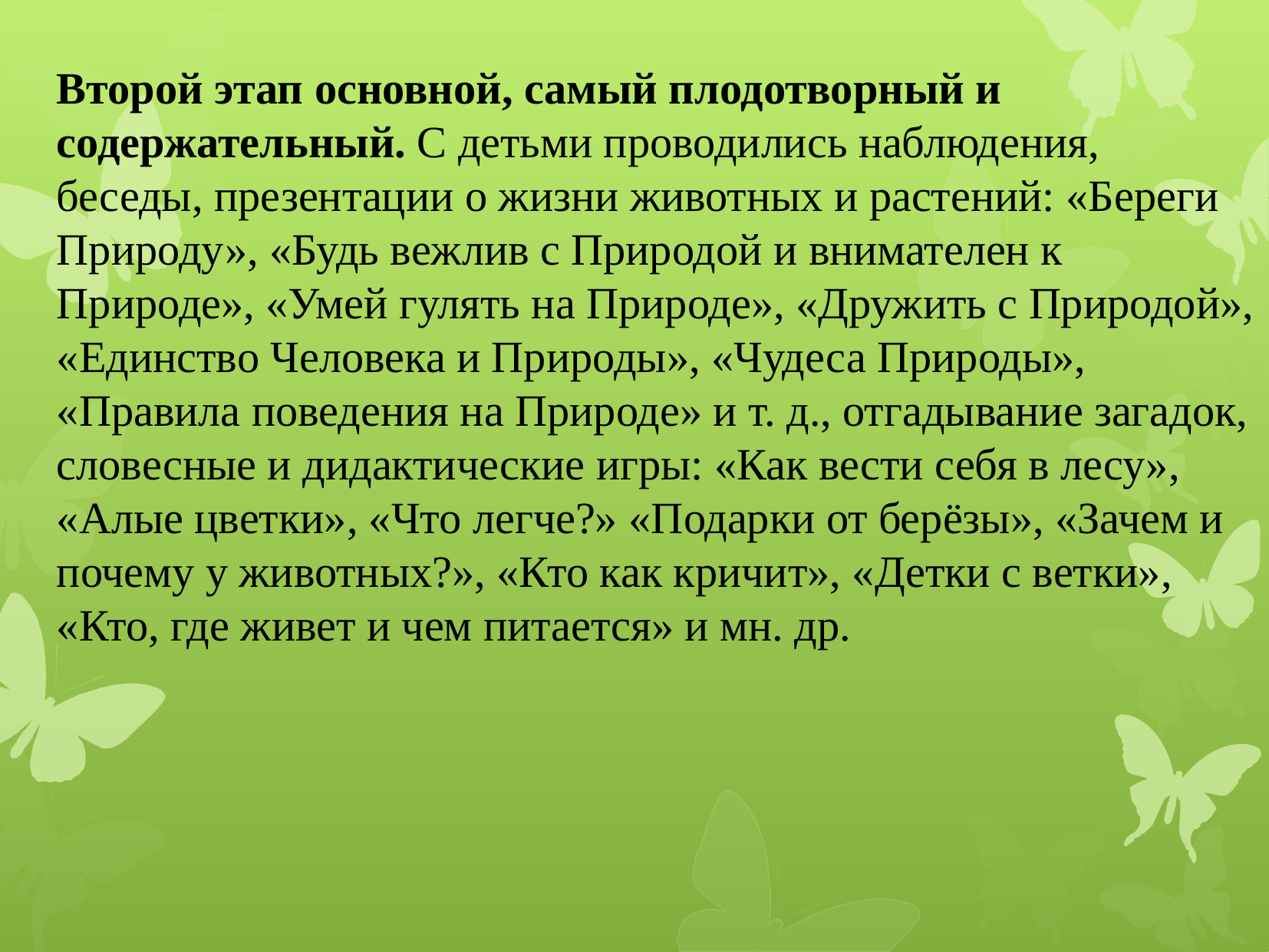

Второй этап основной, самый плодотворный и содержательный. С детьми проводились наблюдения, беседы, презентации о жизни животных и растений: «Береги Природу», «Будь вежлив с Природой и внимателен к Природе», «Умей гулять на Природе», «Дружить с Природой», «Единство Человека и Природы», «Чудеса Природы», «Правила поведения на Природе» и т. д., отгадывание загадок, словесные и дидактические игры: «Как вести себя в лесу», «Алые цветки», «Что легче?» «Подарки от берёзы», «Зачем и почему у животных?», «Кто как кричит», «Детки с ветки», «Кто, где живет и чем питается» и мн. др.